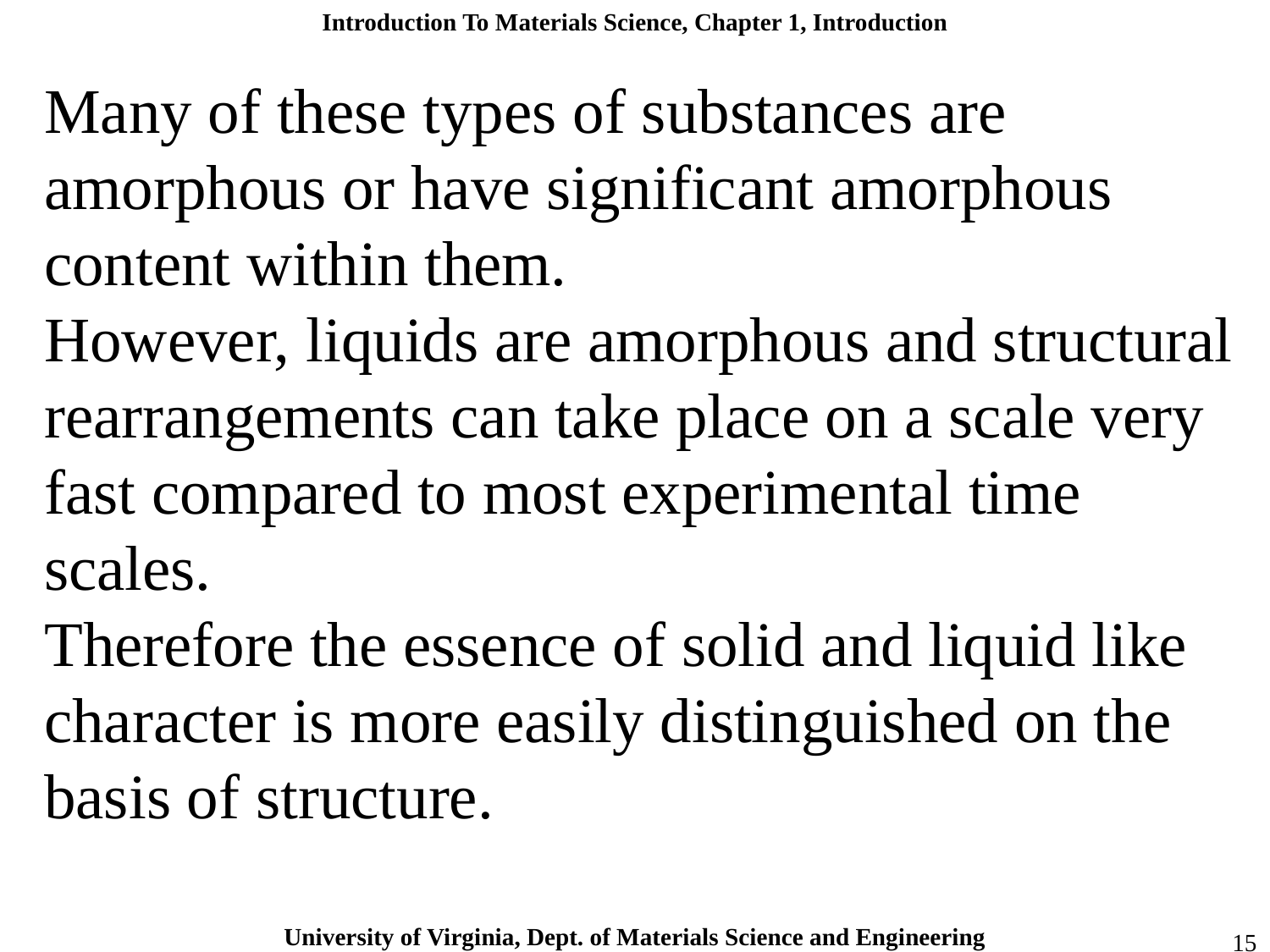

Many of these types of substances are amorphous or have significant amorphous content within them.
However, liquids are amorphous and structural rearrangements can take place on a scale very fast compared to most experimental time scales.
Therefore the essence of solid and liquid like character is more easily distinguished on the basis of structure.
15